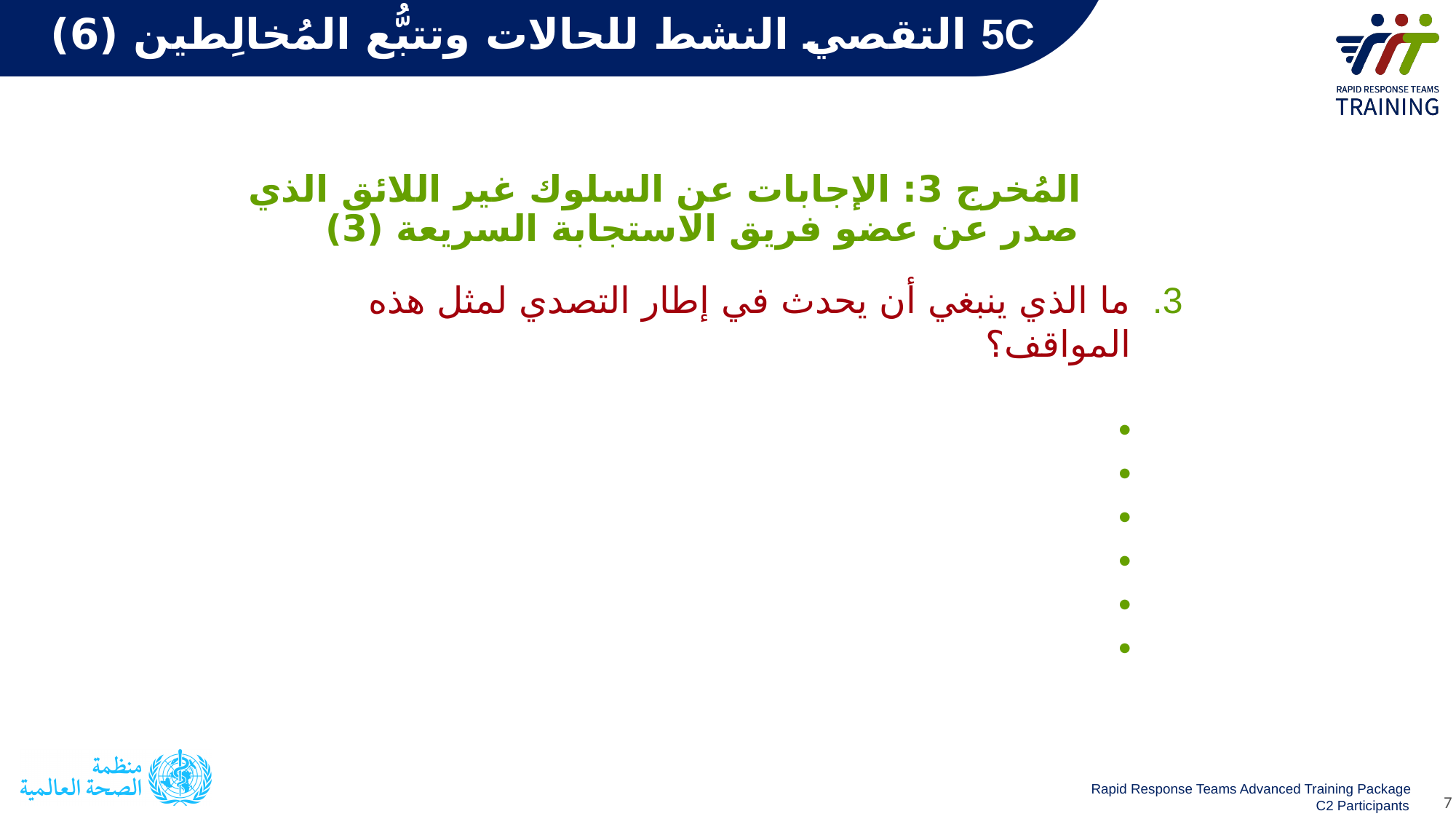

# 5C التقصي النشط للحالات وتتبُّع المُخالِطين (6)
المُخرج 3: الإجابات عن السلوك غير اللائق الذي صدر عن عضو فريق الاستجابة السريعة (3)
ما الذي ينبغي أن يحدث في إطار التصدي لمثل هذه المواقف؟